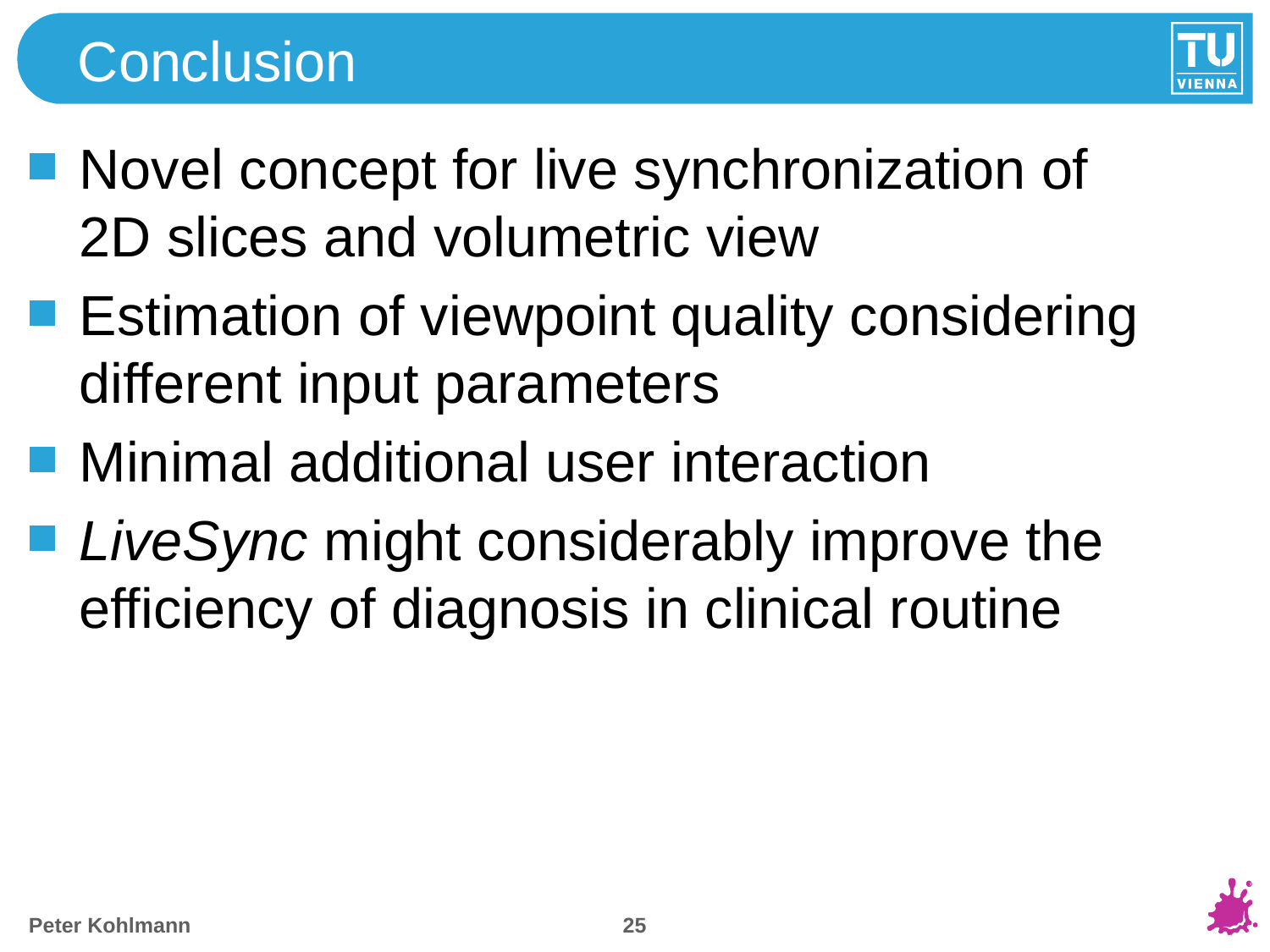

# Conclusion
Novel concept for live synchronization of
2D slices and volumetric view
Estimation of viewpoint quality considering different input parameters
Minimal additional user interaction
LiveSync might considerably improve the efficiency of diagnosis in clinical routine

25
Peter Kohlmann